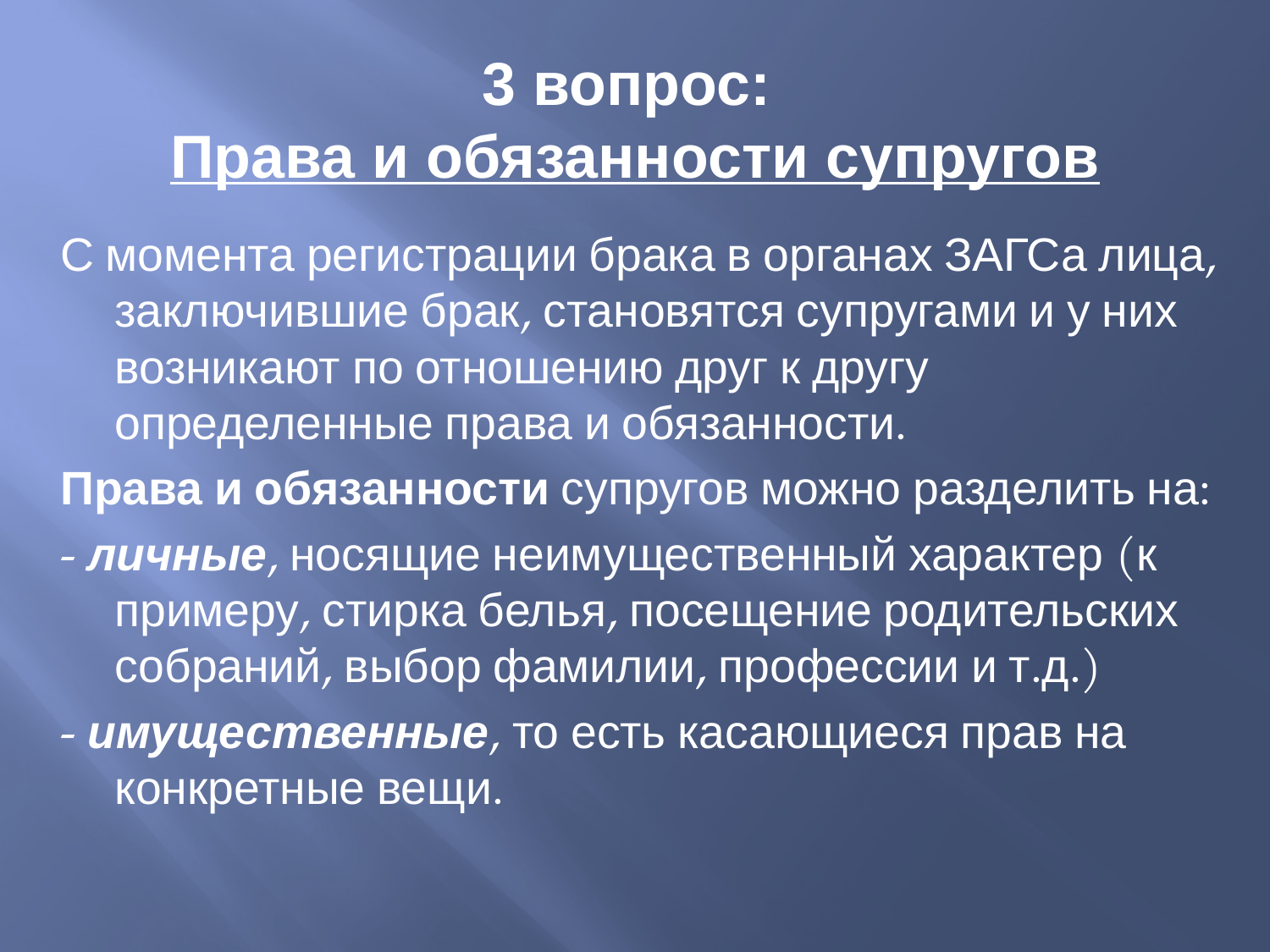

# 3 вопрос: Права и обязанности супругов
С момента регистрации брака в органах ЗАГСа лица, заключившие брак, становятся супругами и у них возникают по отношению друг к другу определенные права и обязанности.
Права и обязанности супругов можно разделить на:
- личные, носящие неимущественный характер (к приме­ру, стирка белья, посещение родительских собраний, выбор фамилии, профессии и т.д.)
- имущественные, то есть касающиеся прав на конкрет­ные вещи.